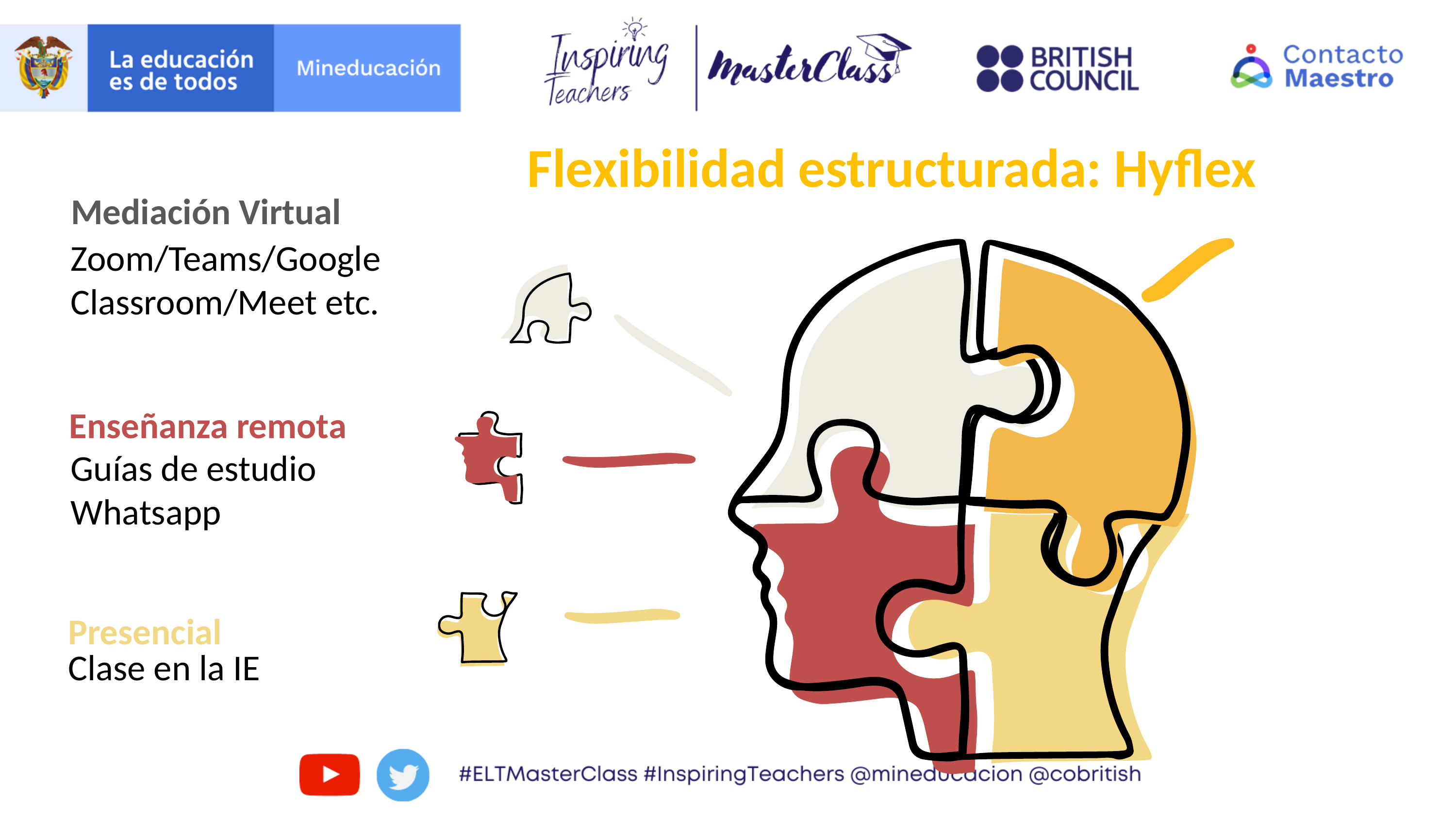

# Flexibilidad estructurada: Hyflex
Mediación Virtual
Zoom/Teams/Google Classroom/Meet etc.

Enseñanza remota
Guías de estudio
Whatsapp

Presencial
Clase en la IE